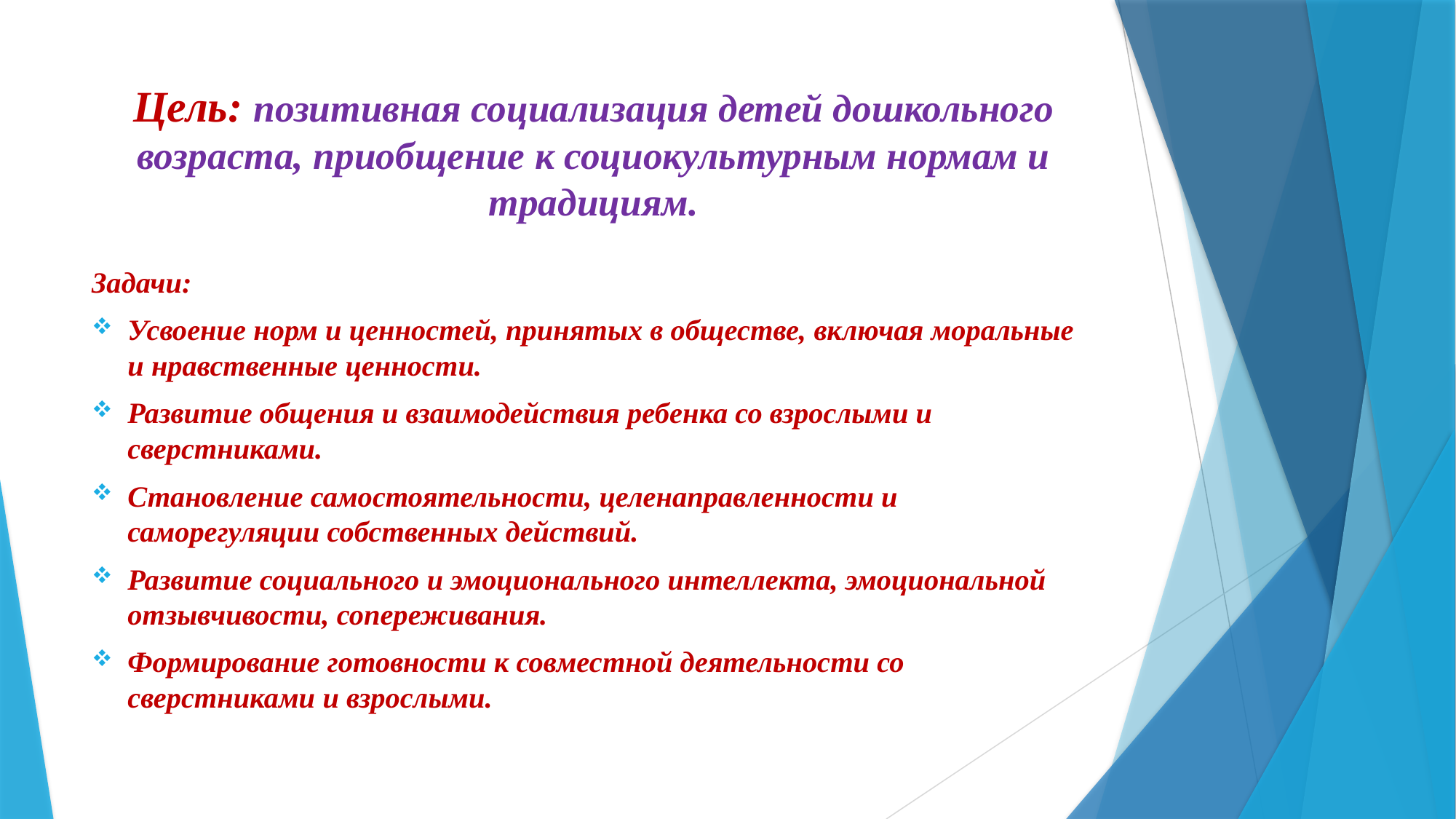

# Цель: позитивная социализация детей дошкольного возраста, приобщение к социокультурным нормам и традициям.
Задачи:
Усвоение норм и ценностей, принятых в обществе, включая моральные и нравственные ценности.
Развитие общения и взаимодействия ребенка со взрослыми и сверстниками.
Становление самостоятельности, целенаправленности и саморегуляции собственных действий.
Развитие социального и эмоционального интеллекта, эмоциональной отзывчивости, сопереживания.
Формирование готовности к совместной деятельности со сверстниками и взрослыми.